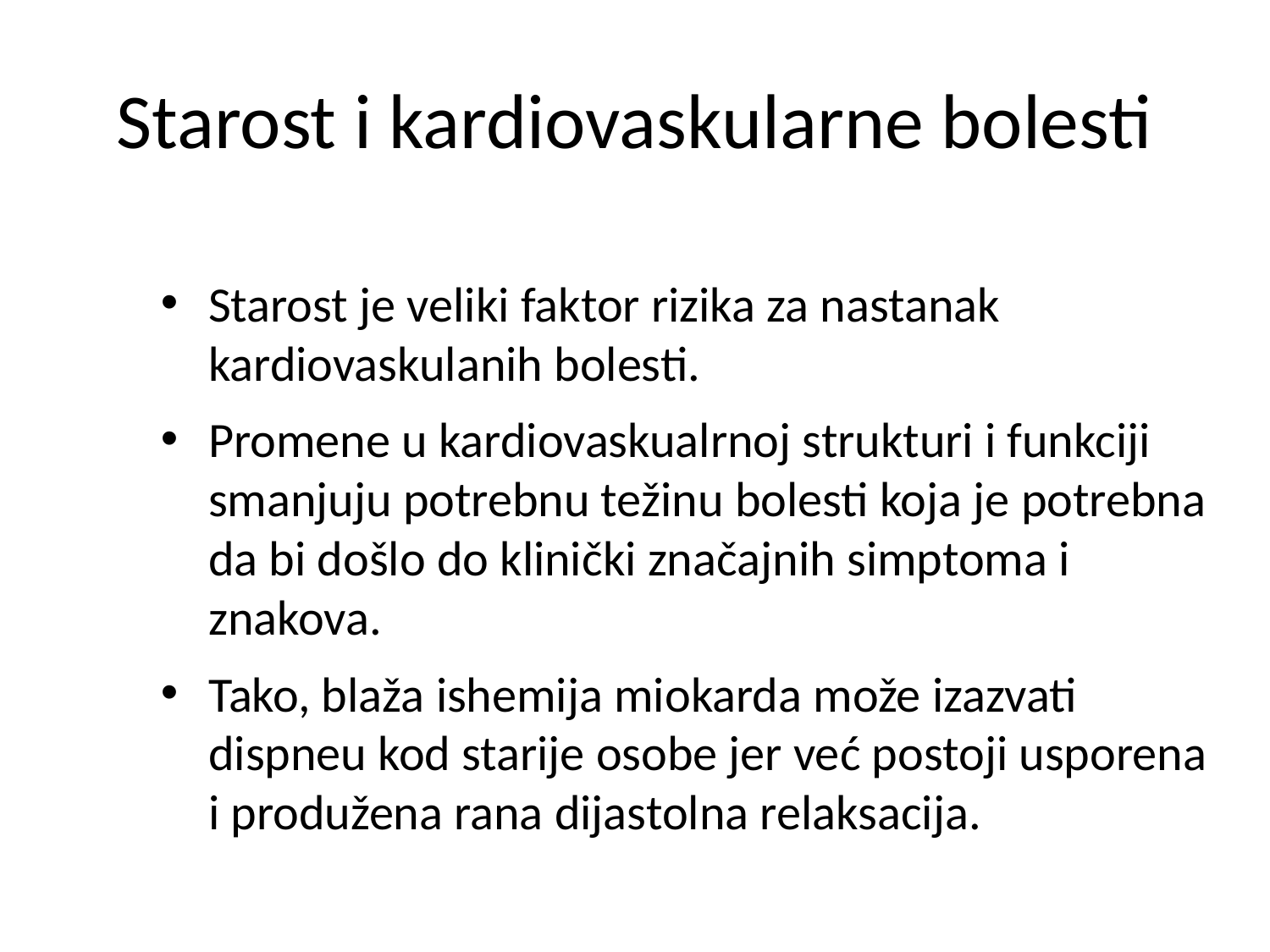

# Starost i kardiovaskularne bolesti
Starost je veliki faktor rizika za nastanak kardiovaskulanih bolesti.
Promene u kardiovaskualrnoj strukturi i funkciji smanjuju potrebnu težinu bolesti koja je potrebna da bi došlo do klinički značajnih simptoma i znakova.
Tako, blaža ishemija miokarda može izazvati dispneu kod starije osobe jer već postoji usporena i produžena rana dijastolna relaksacija.